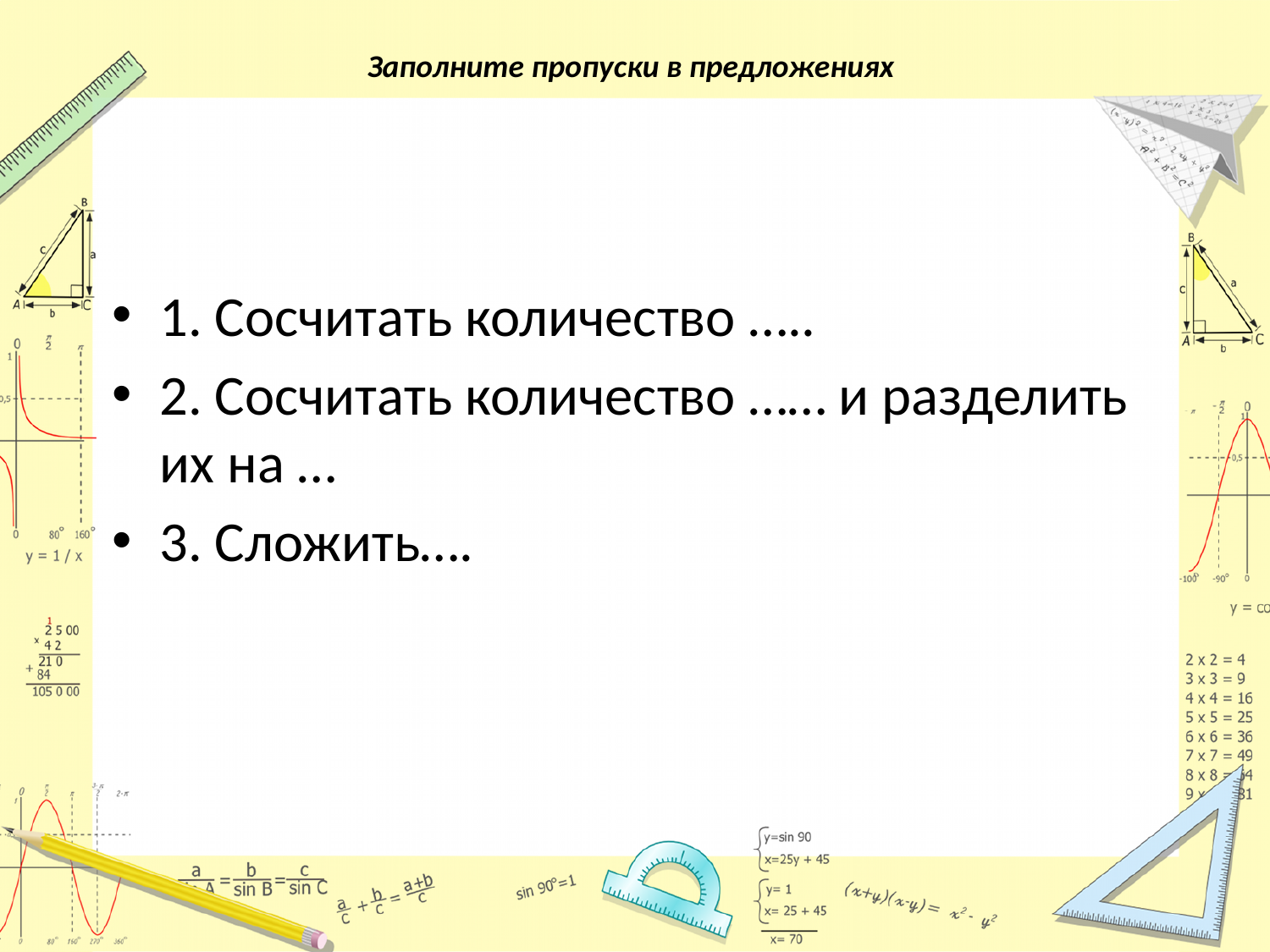

# Заполните пропуски в предложениях

1. Сосчитать количество …..
2. Сосчитать количество …… и разделить их на …
3. Сложить….